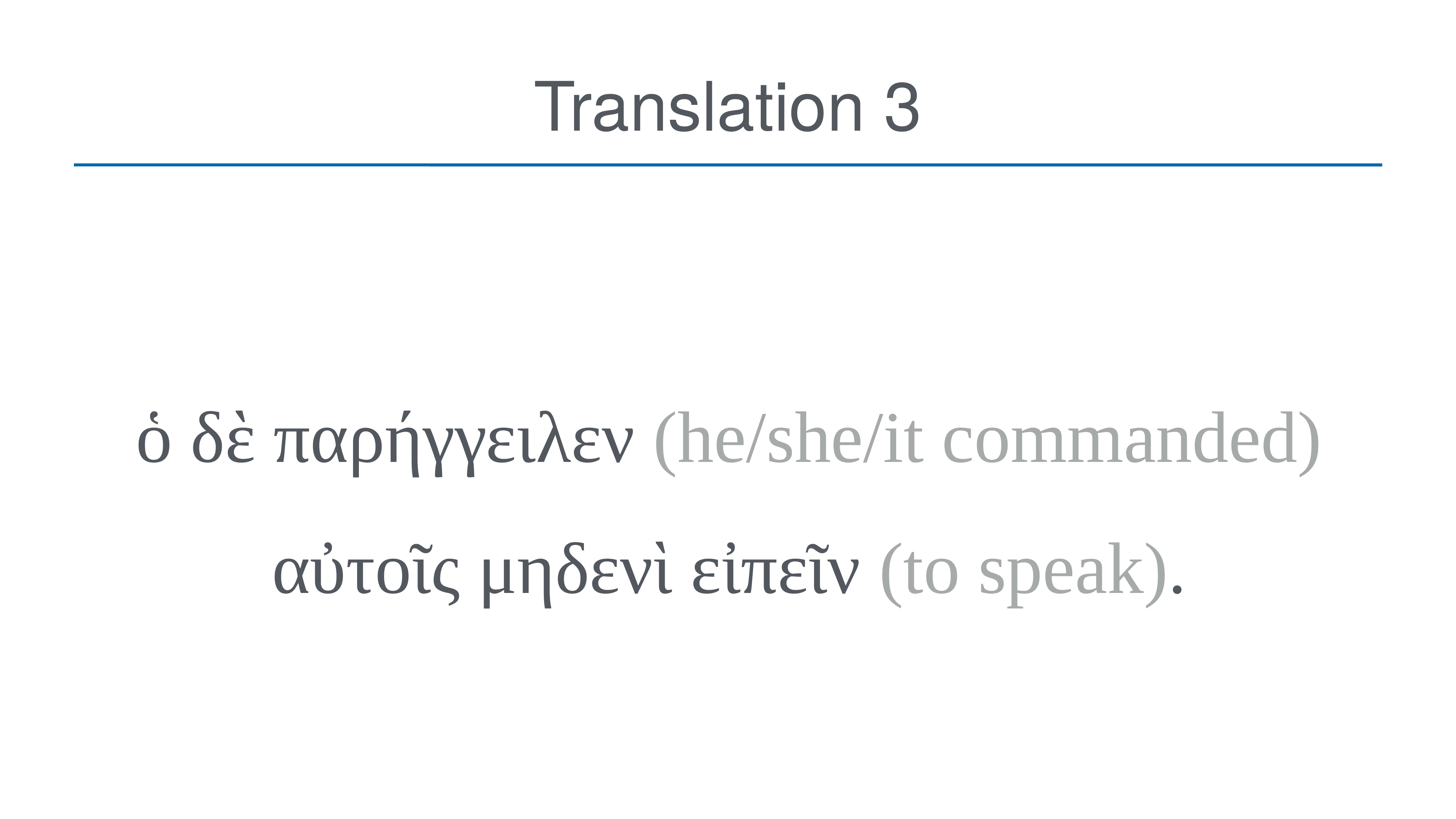

# Translation 3
ὁ δὲ παρήγγειλεν (he/she/it commanded) αὐτοῖς μηδενὶ εἰπεῖν (to speak).